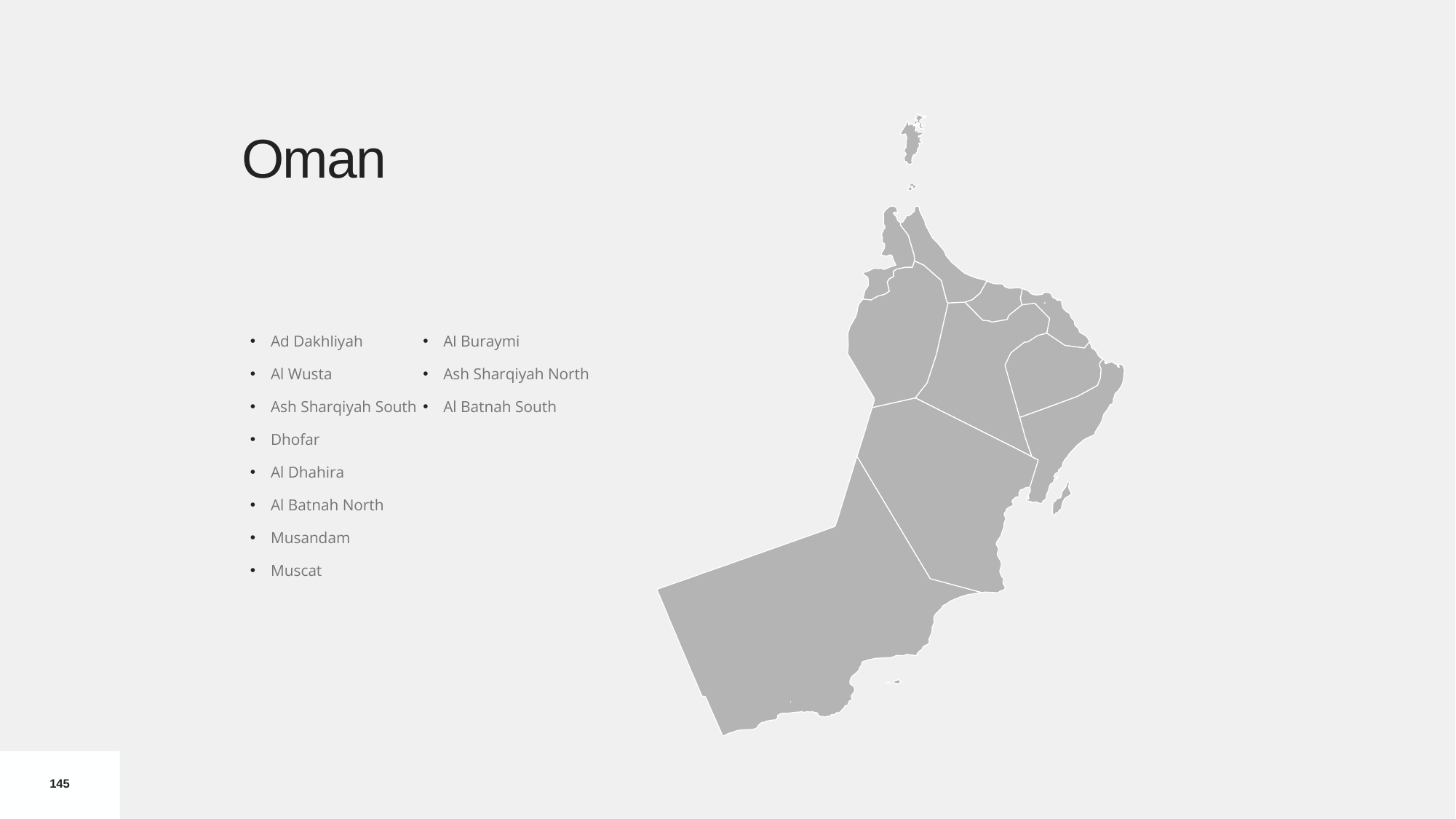

# Oman

Ad Dakhliyah
Al Wusta
Ash Sharqiyah South
Dhofar
Al Dhahira
Al Batnah North
Musandam
Muscat
Al Buraymi
Ash Sharqiyah North
Al Batnah South